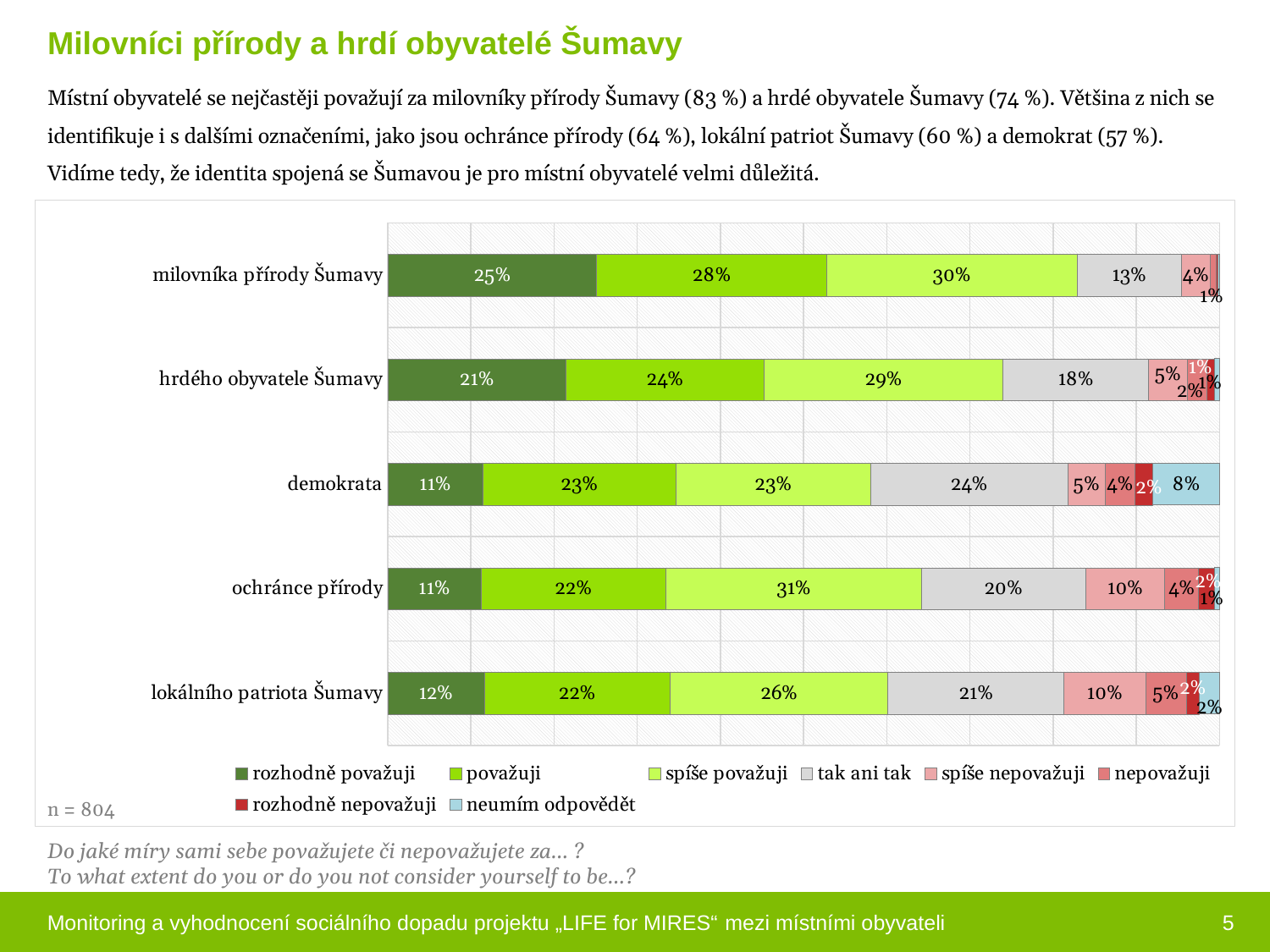

Milovníci přírody a hrdí obyvatelé Šumavy
Místní obyvatelé se nejčastěji považují za milovníky přírody Šumavy (83 %) a hrdé obyvatele Šumavy (74 %). Většina z nich se identifikuje i s dalšími označeními, jako jsou ochránce přírody (64 %), lokální patriot Šumavy (60 %) a demokrat (57 %). Vidíme tedy, že identita spojená se Šumavou je pro místní obyvatelé velmi důležitá.

### Chart

| Category | rozhodně považuji | považuji | spíše považuji | tak ani tak | spíše nepovažuji | nepovažuji | rozhodně nepovažuji | neumím odpovědět |
|---|---|---|---|---|---|---|---|---|
| milovníka přírody Šumavy | 0.251 | 0.276 | 0.301 | 0.125 | 0.035 | 0.007 | 0.002 | 0.002 |
| hrdého obyvatele Šumavy | 0.214 | 0.238 | 0.287 | 0.175 | 0.046 | 0.024 | 0.009 | 0.006 |
| demokrata | 0.114 | 0.232 | 0.234 | 0.237 | 0.045 | 0.035 | 0.022 | 0.08 |
| ochránce přírody | 0.112 | 0.223 | 0.307 | 0.198 | 0.095 | 0.041 | 0.019 | 0.006 |
| lokálního patriota Šumavy | 0.116 | 0.224 | 0.262 | 0.212 | 0.098 | 0.049 | 0.016 | 0.024 |
n = 804
Do jaké míry sami sebe považujete či nepovažujete za… ?
To what extent do you or do you not consider yourself to be...?
Monitoring a vyhodnocení sociálního dopadu projektu „LIFE for MIRES“ mezi místními obyvateli
5